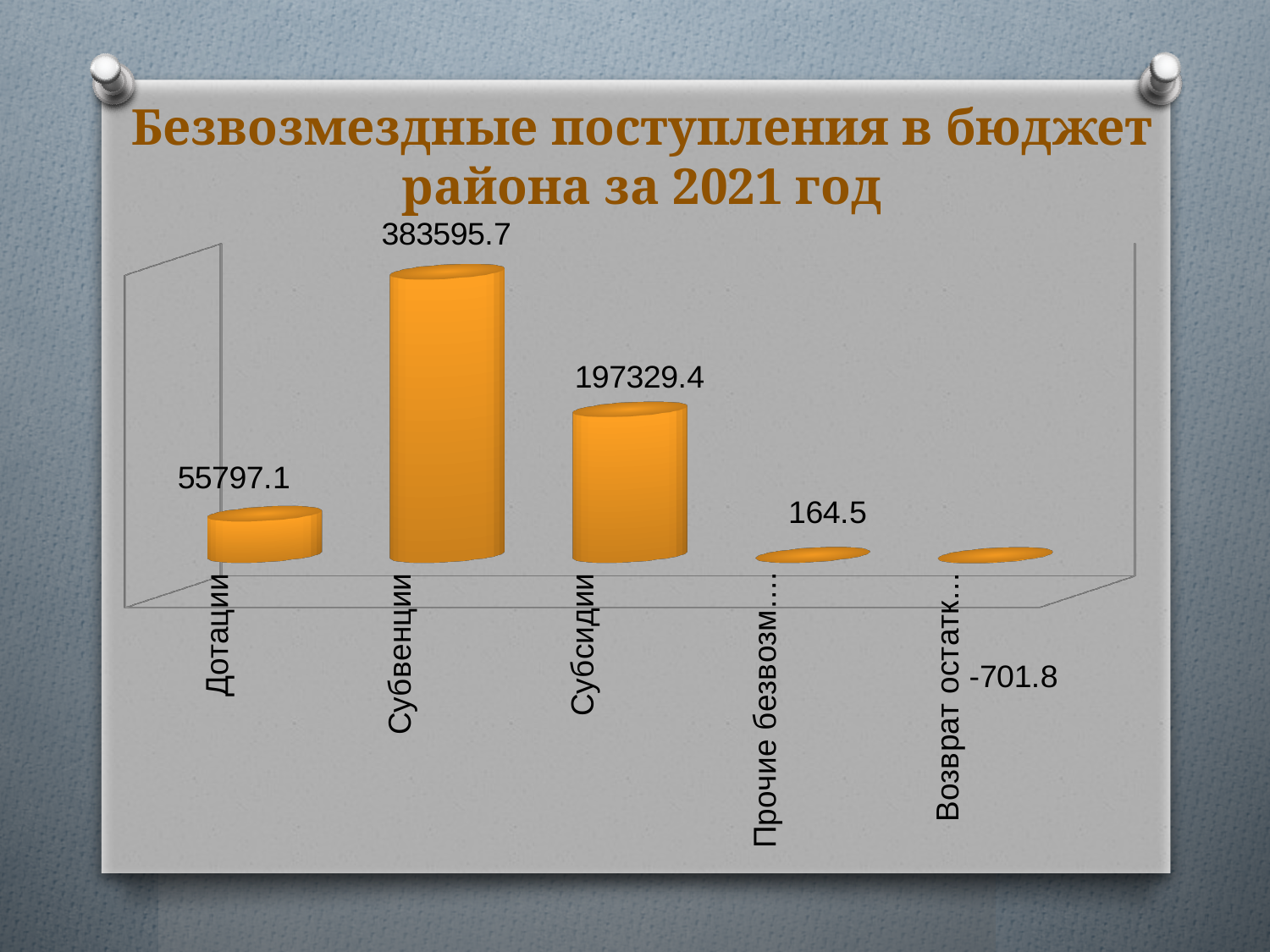

Безвозмездные поступления в бюджет района за 2021 год

[unsupported chart]